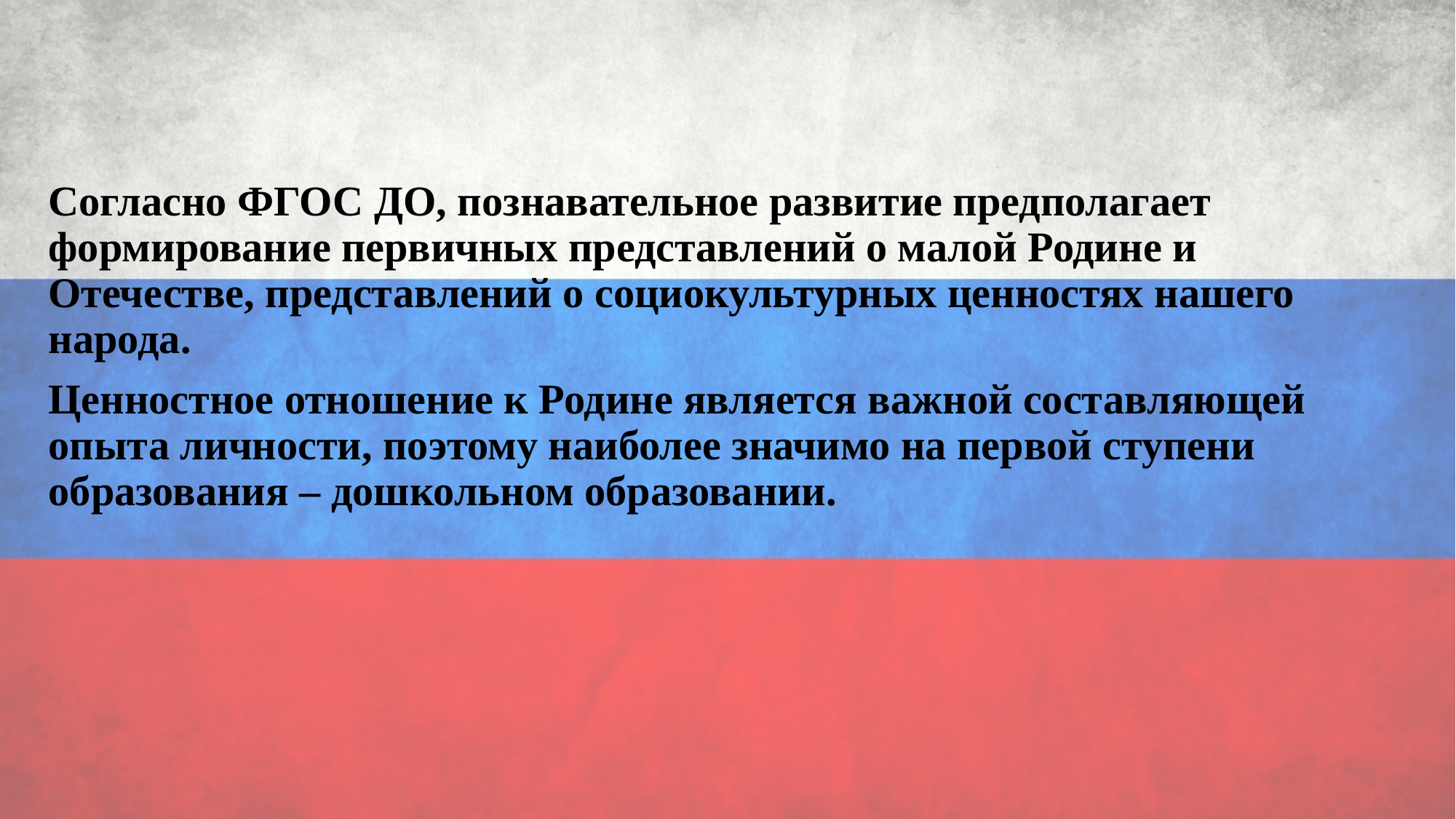

Согласно ФГОС ДО, познавательное развитие предполагает формирование первичных представлений о малой Родине и Отечестве, представлений о социокультурных ценностях нашего народа.
Ценностное отношение к Родине является важной составляющей опыта личности, поэтому наиболее значимо на первой ступени образования – дошкольном образовании.